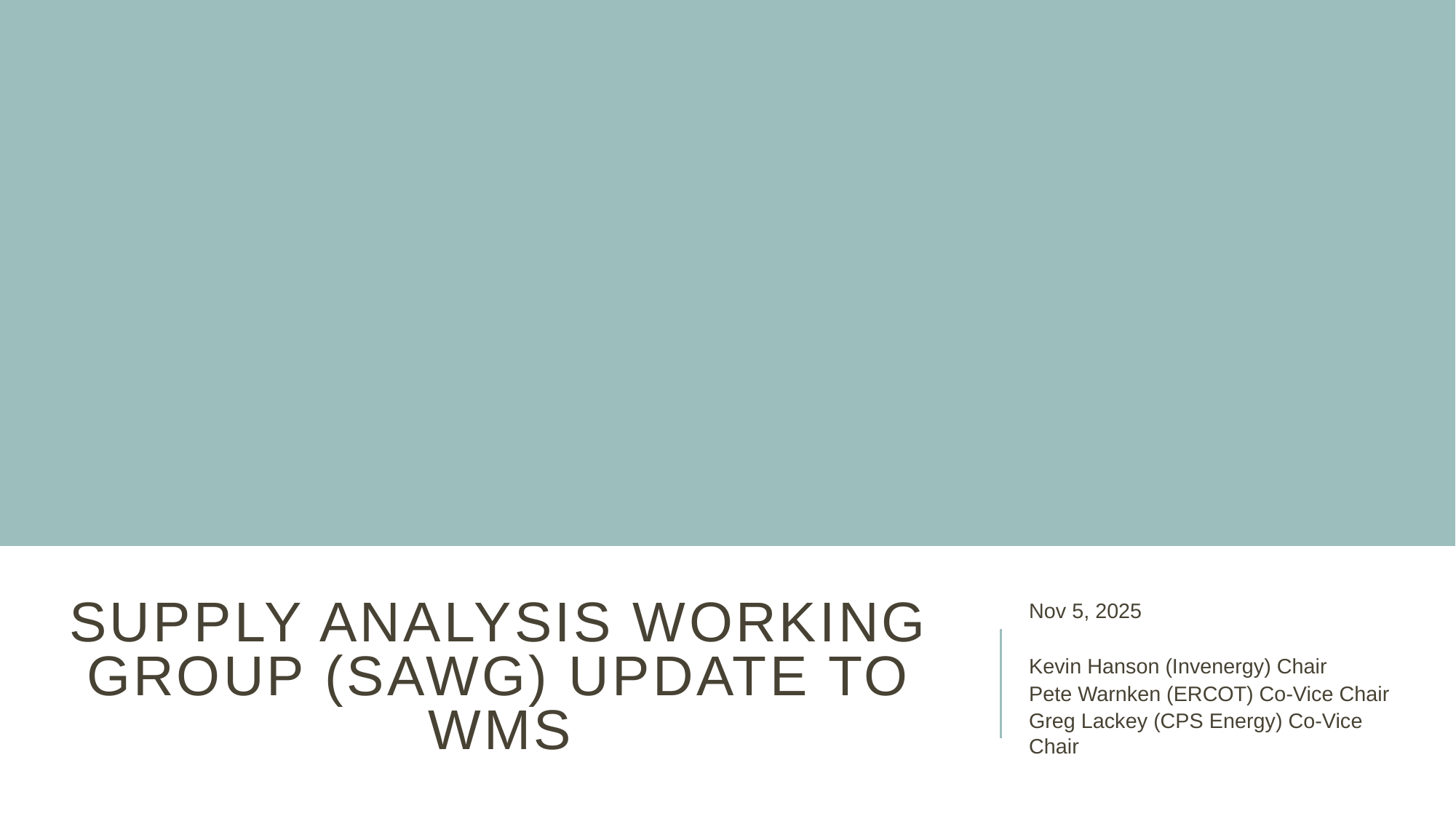

# Supply Analysis Working Group (SAWG) Update to WMS
Nov 5, 2025

Kevin Hanson (Invenergy) Chair
Pete Warnken (ERCOT) Co-Vice Chair
Greg Lackey (CPS Energy) Co-Vice Chair